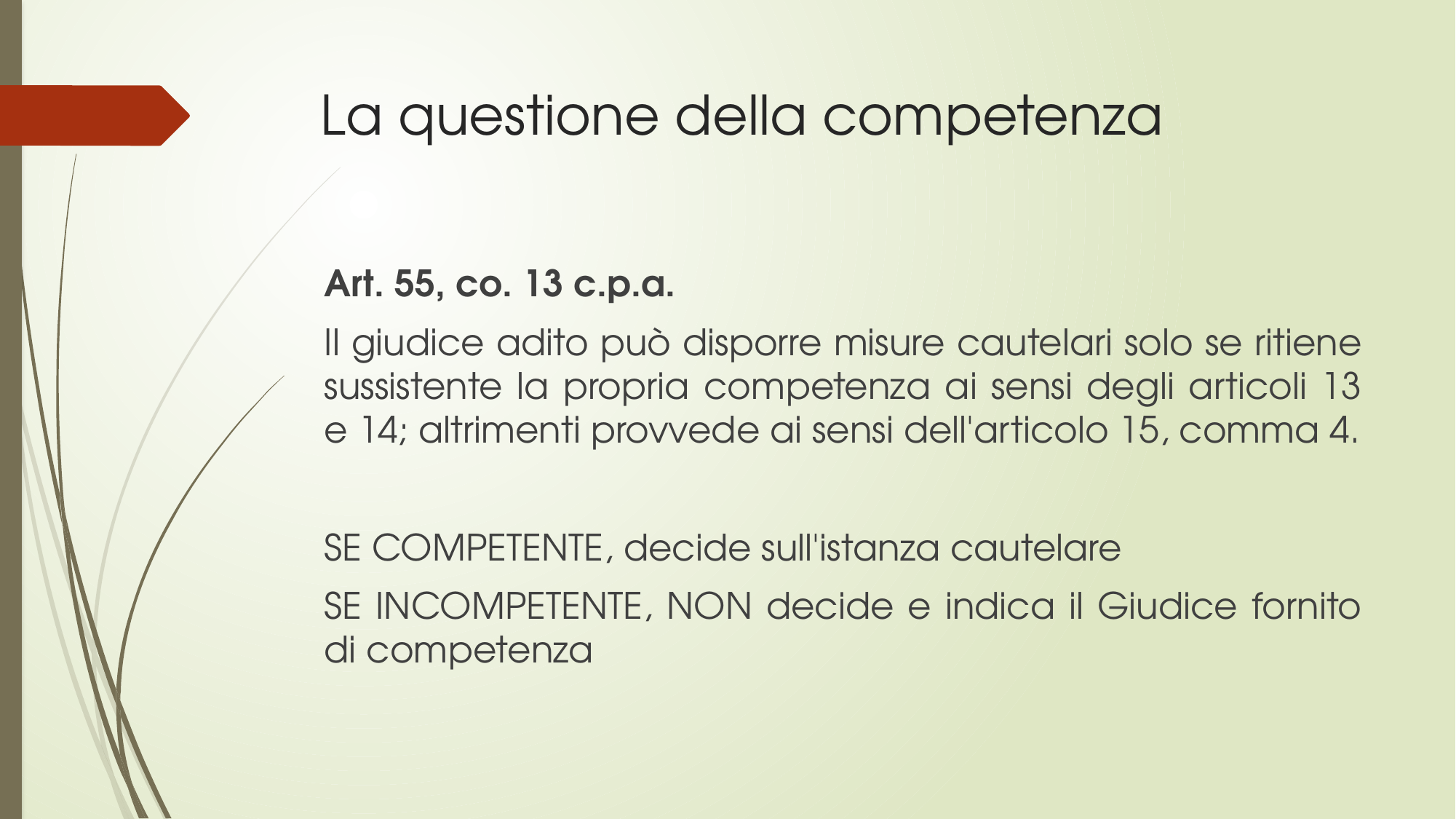

# La questione della competenza
Art. 55, co. 13 c.p.a.
Il giudice adito può disporre misure cautelari solo se ritiene sussistente la propria competenza ai sensi degli articoli 13 e 14; altrimenti provvede ai sensi dell'articolo 15, comma 4.

SE COMPETENTE, decide sull'istanza cautelare
SE INCOMPETENTE, NON decide e indica il Giudice fornito di competenza